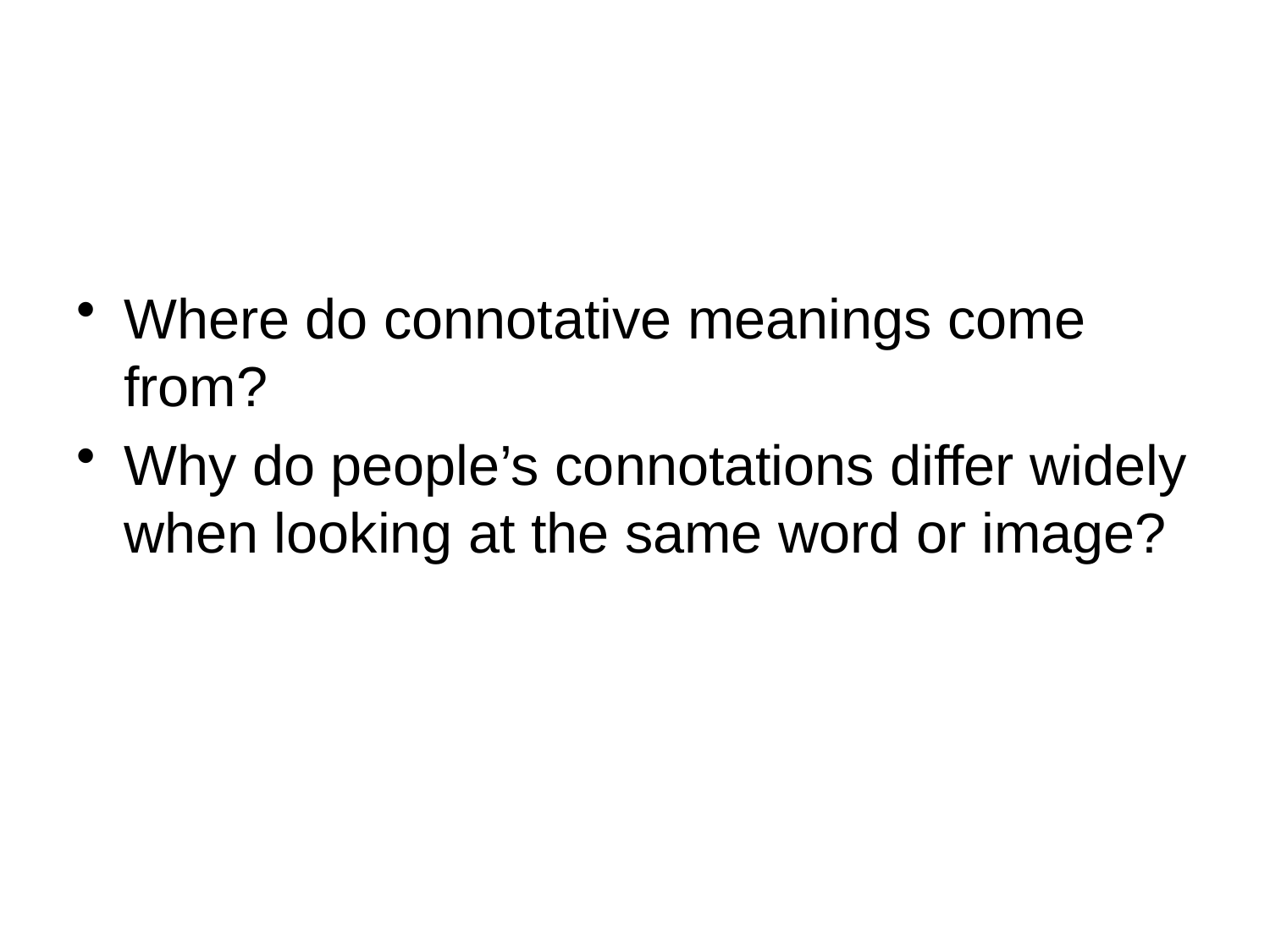

Where do connotative meanings come from?
Why do people’s connotations differ widely when looking at the same word or image?